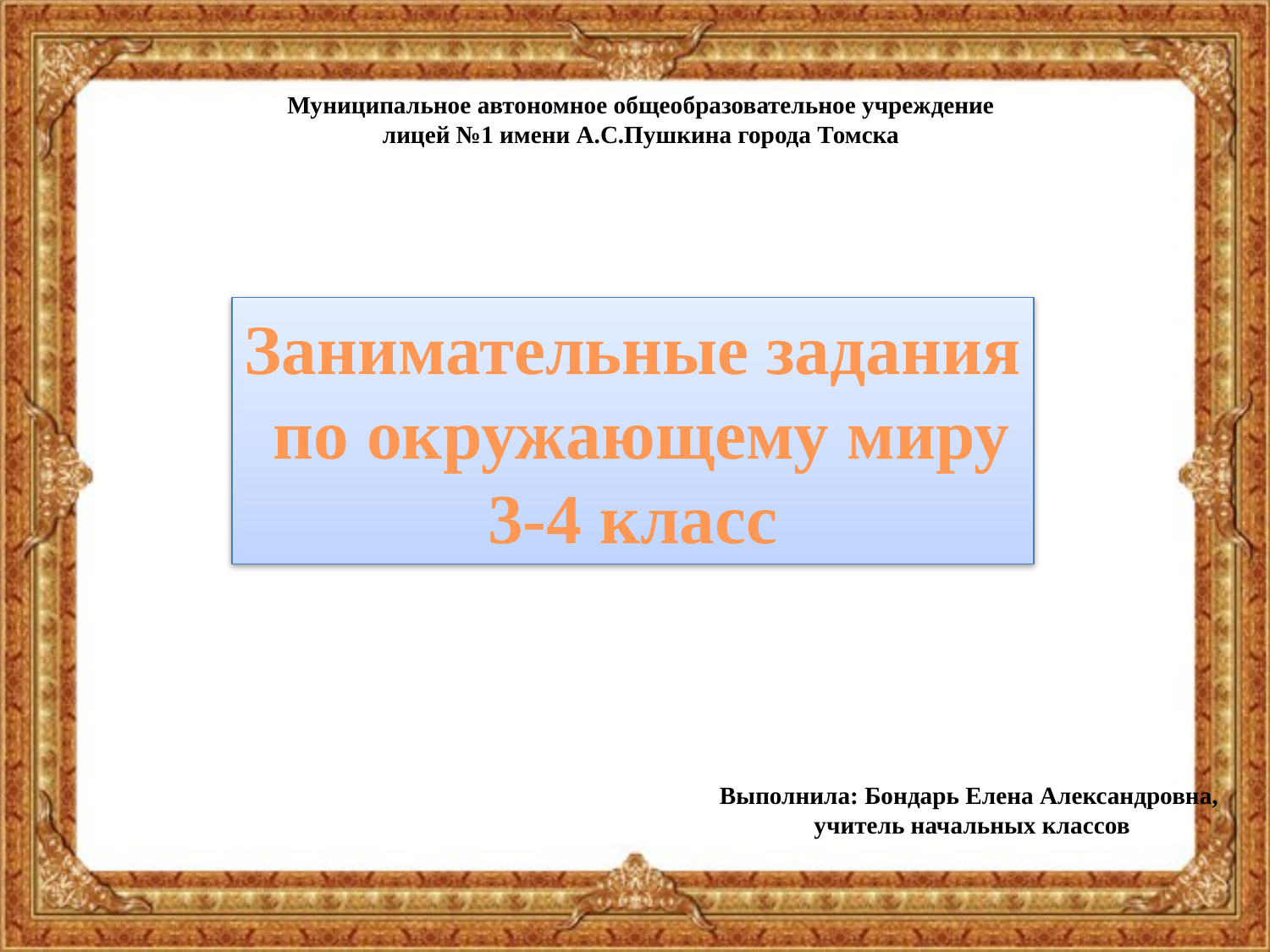

Муниципальное автономное общеобразовательное учреждение
лицей №1 имени А.С.Пушкина города Томска
Занимательные задания
 по окружающему миру
3-4 класс
Выполнила: Бондарь Елена Александровна,
 учитель начальных классов